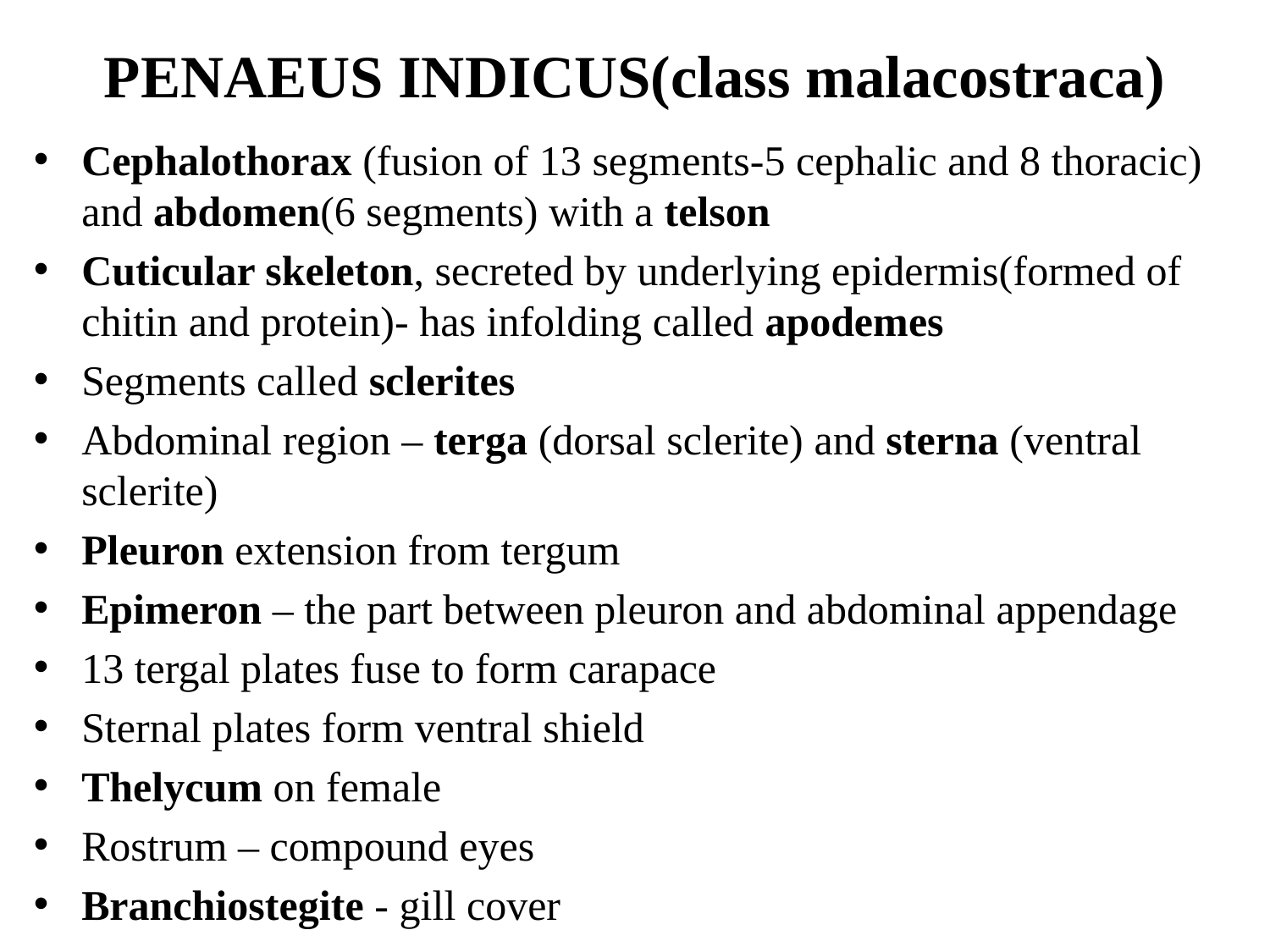

# PENAEUS INDICUS(class malacostraca)
Cephalothorax (fusion of 13 segments-5 cephalic and 8 thoracic) and abdomen(6 segments) with a telson
Cuticular skeleton, secreted by underlying epidermis(formed of chitin and protein)- has infolding called apodemes
Segments called sclerites
Abdominal region – terga (dorsal sclerite) and sterna (ventral sclerite)
Pleuron extension from tergum
Epimeron – the part between pleuron and abdominal appendage
13 tergal plates fuse to form carapace
Sternal plates form ventral shield
Thelycum on female
Rostrum – compound eyes
Branchiostegite - gill cover